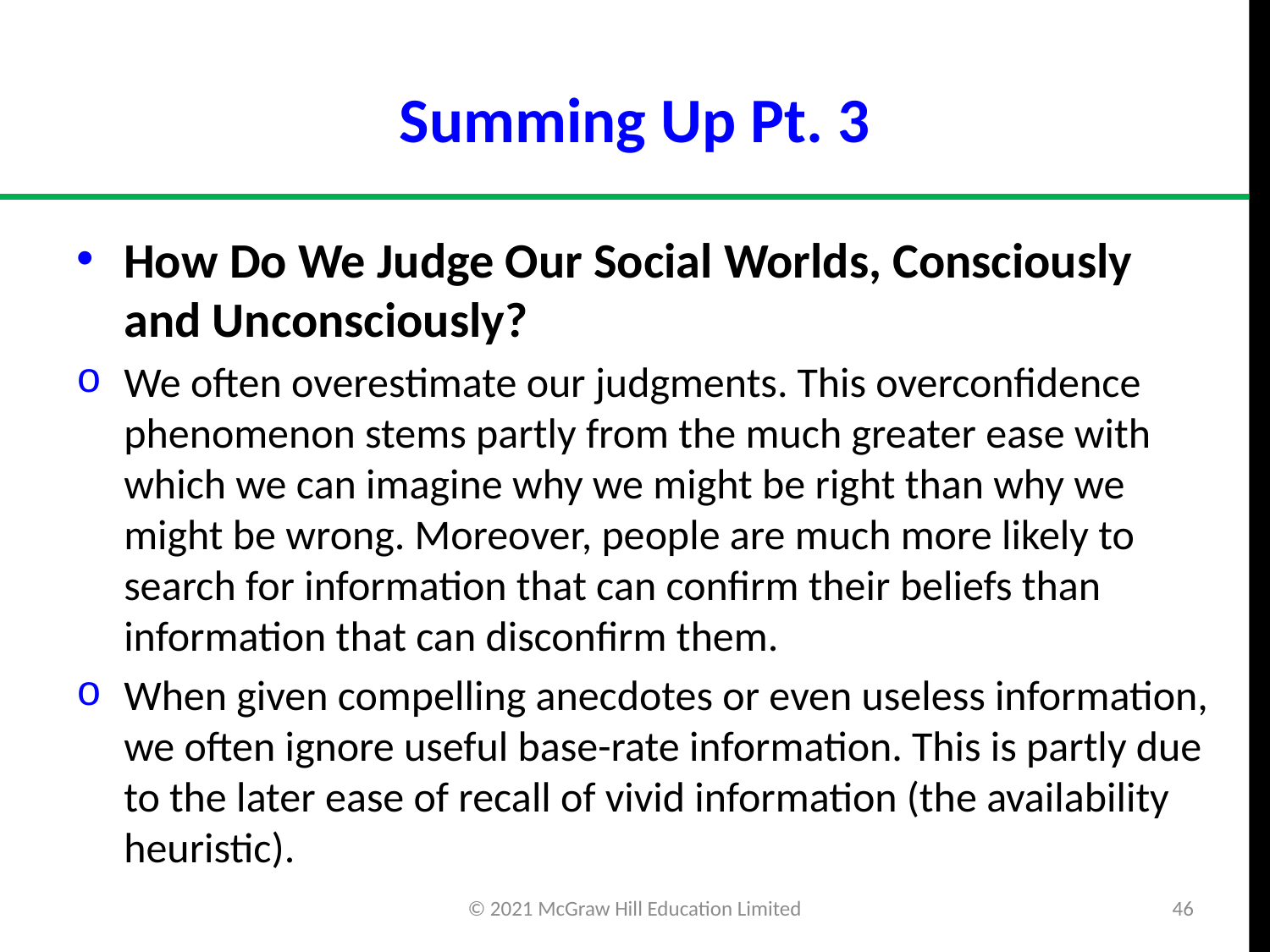

# Summing Up Pt. 3
How Do We Judge Our Social Worlds, Consciously and Unconsciously?
We often overestimate our judgments. This overconfidence phenomenon stems partly from the much greater ease with which we can imagine why we might be right than why we might be wrong. Moreover, people are much more likely to search for information that can confirm their beliefs than information that can disconfirm them.
When given compelling anecdotes or even useless information, we often ignore useful base-rate information. This is partly due to the later ease of recall of vivid information (the availability heuristic).

© 2021 McGraw Hill Education Limited
46